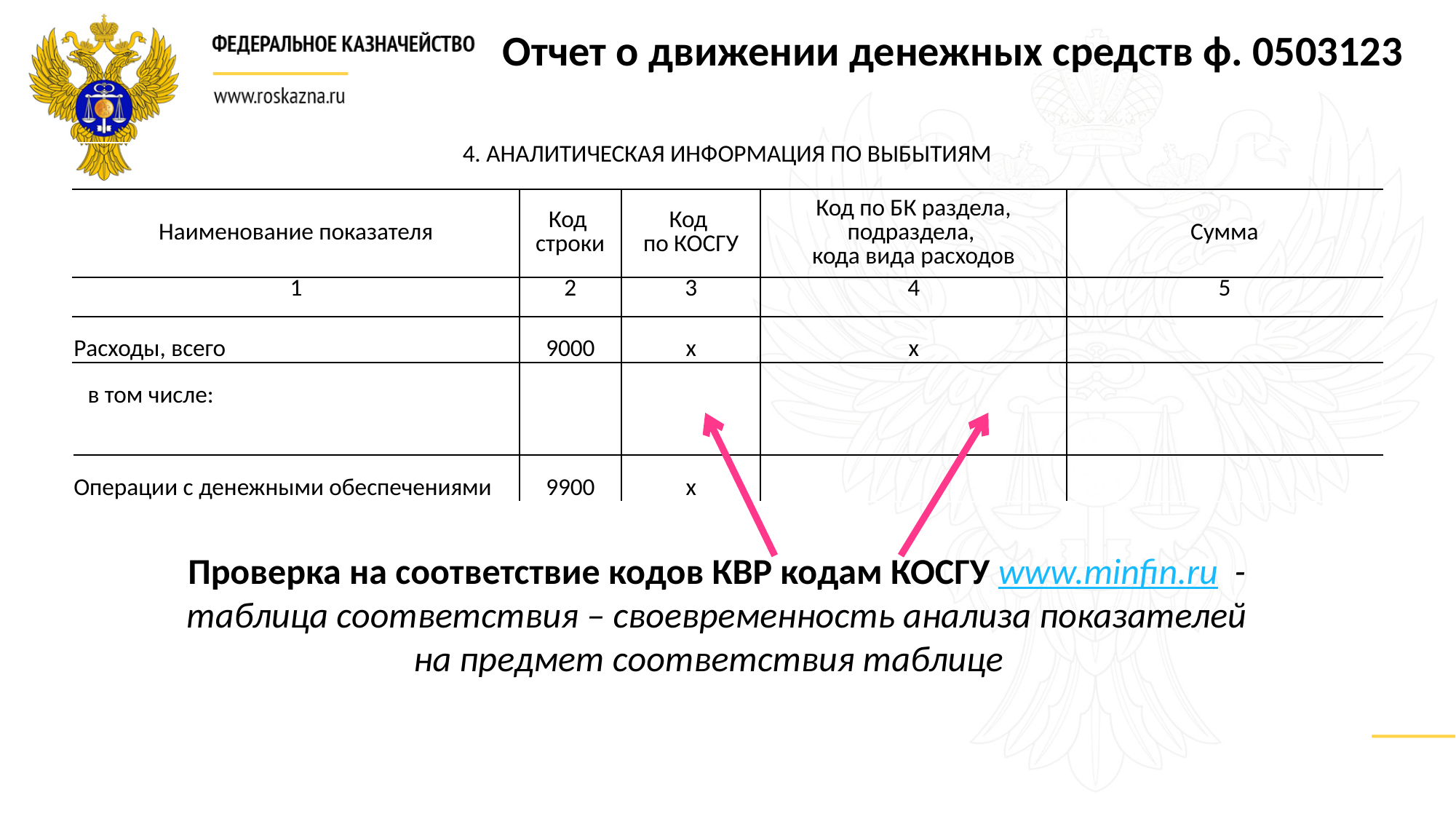

# Отчет о движении денежных средств ф. 0503123
| 4. АНАЛИТИЧЕСКАЯ ИНФОРМАЦИЯ ПО ВЫБЫТИЯМ |  |  |  |  |
| --- | --- | --- | --- | --- |
| Наименование показателя | Код строки | Код по КОСГУ | Код по БК раздела, подраздела, кода вида расходов | Сумма |
| 1 | 2 | 3 | 4 | 5 |
| Расходы, всего | 9000 | х | х |  |
| в том числе: |  |  |  |  |
|  |  |  |  |  |
| Операции с денежными обеспечениями | 9900 | х |  |  |
Проверка на соответствие кодов КВР кодам КОСГУ www.minfin.ru  - таблица соответствия – своевременность анализа показателей на предмет соответствия таблице